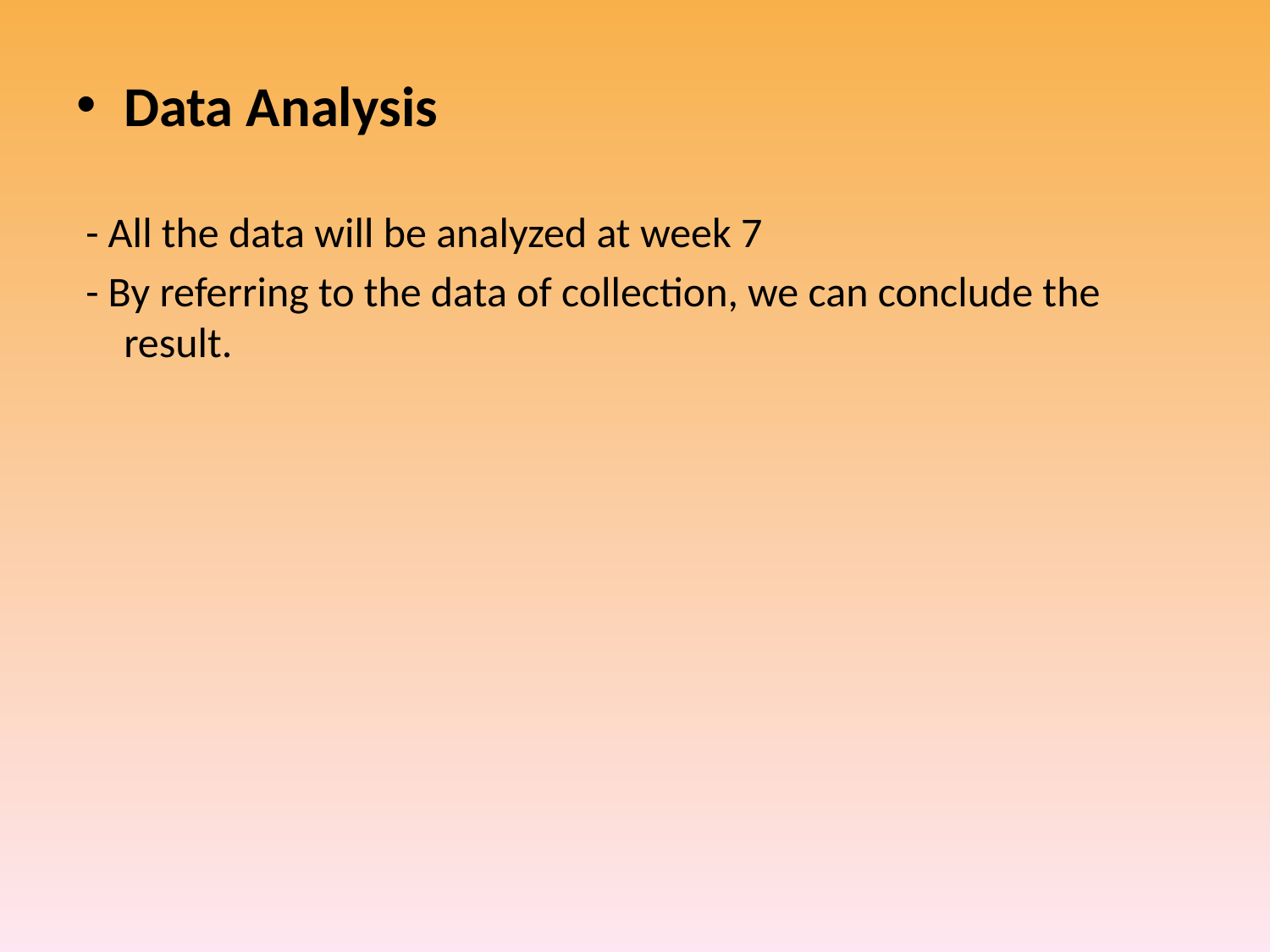

Data Analysis

 - All the data will be analyzed at week 7
 - By referring to the data of collection, we can conclude the result.